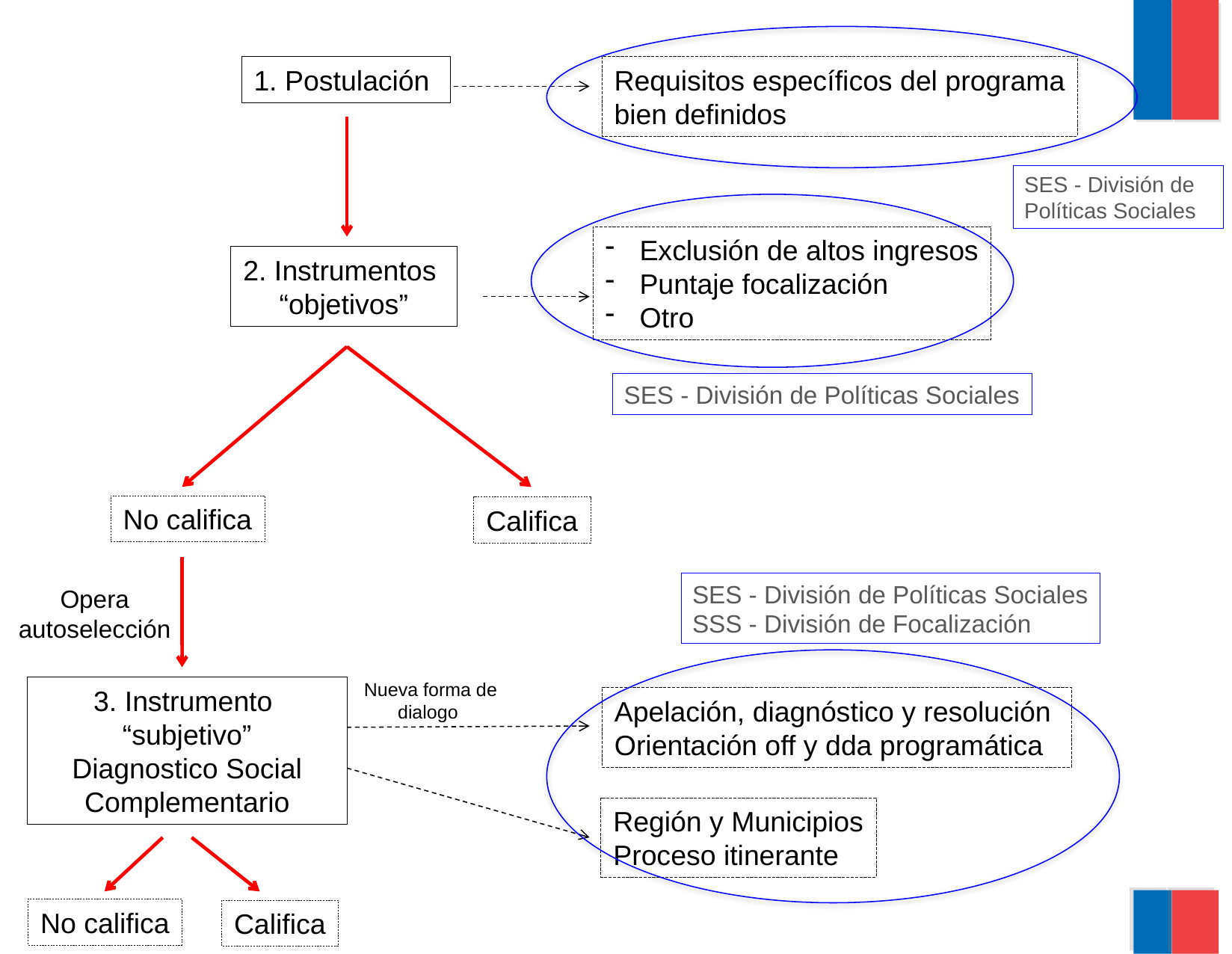

1. Postulación
Requisitos específicos del programa
bien definidos
SES - División de Políticas Sociales

 Exclusión de altos ingresos
 Puntaje focalización
 Otro
2. Instrumentos
“objetivos”
SES - División de Políticas Sociales
No califica
Califica
SES - División de Políticas Sociales
SSS - División de Focalización
Opera autoselección

Nueva forma de dialogo
3. Instrumento
“subjetivo”
Diagnostico Social Complementario
Apelación, diagnóstico y resolución
Orientación off y dda programática
Región y Municipios
Proceso itinerante
No califica
Califica